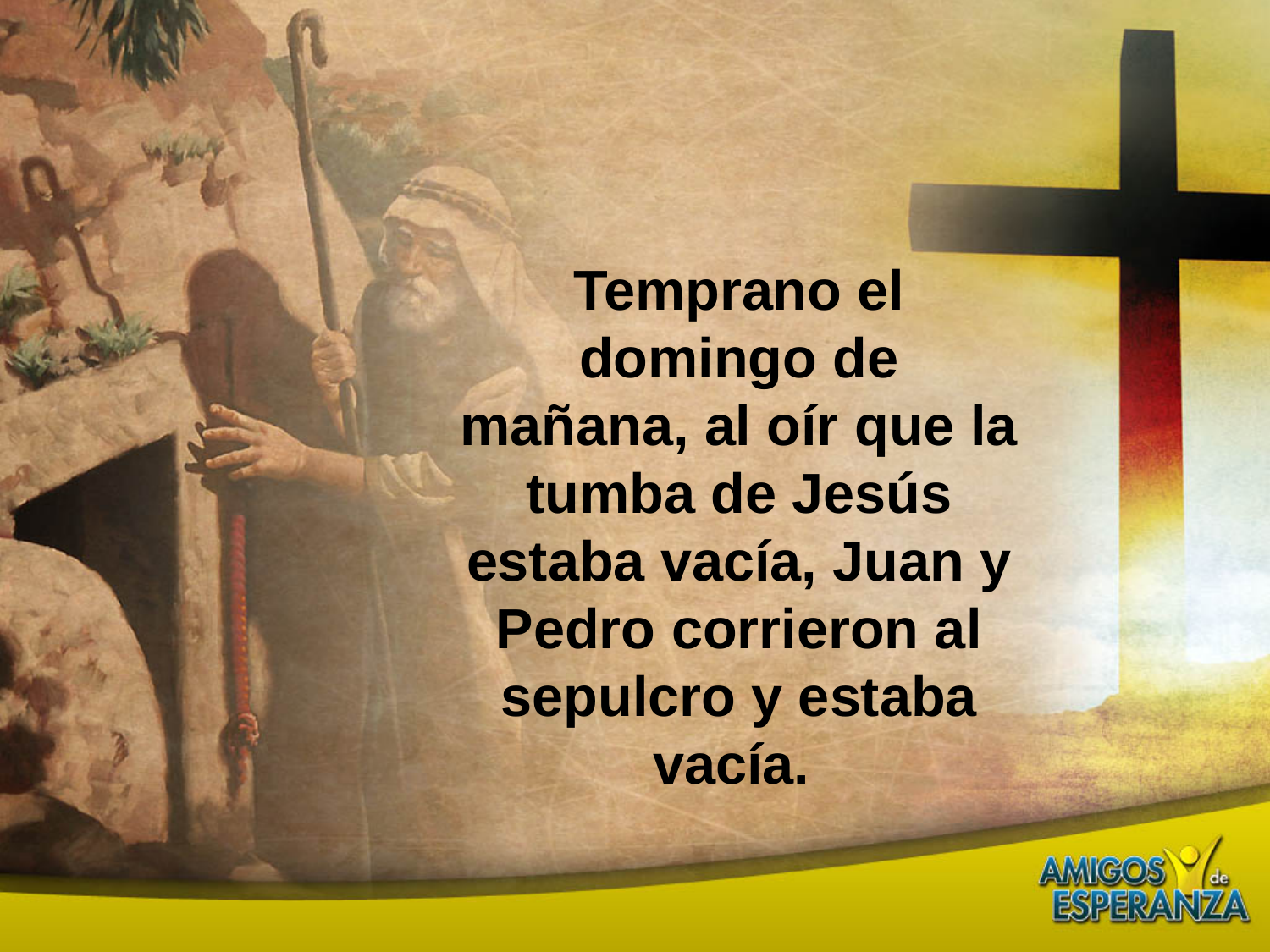

Temprano el domingo de mañana, al oír que la tumba de Jesús estaba vacía, Juan y Pedro corrieron al sepulcro y estaba vacía.